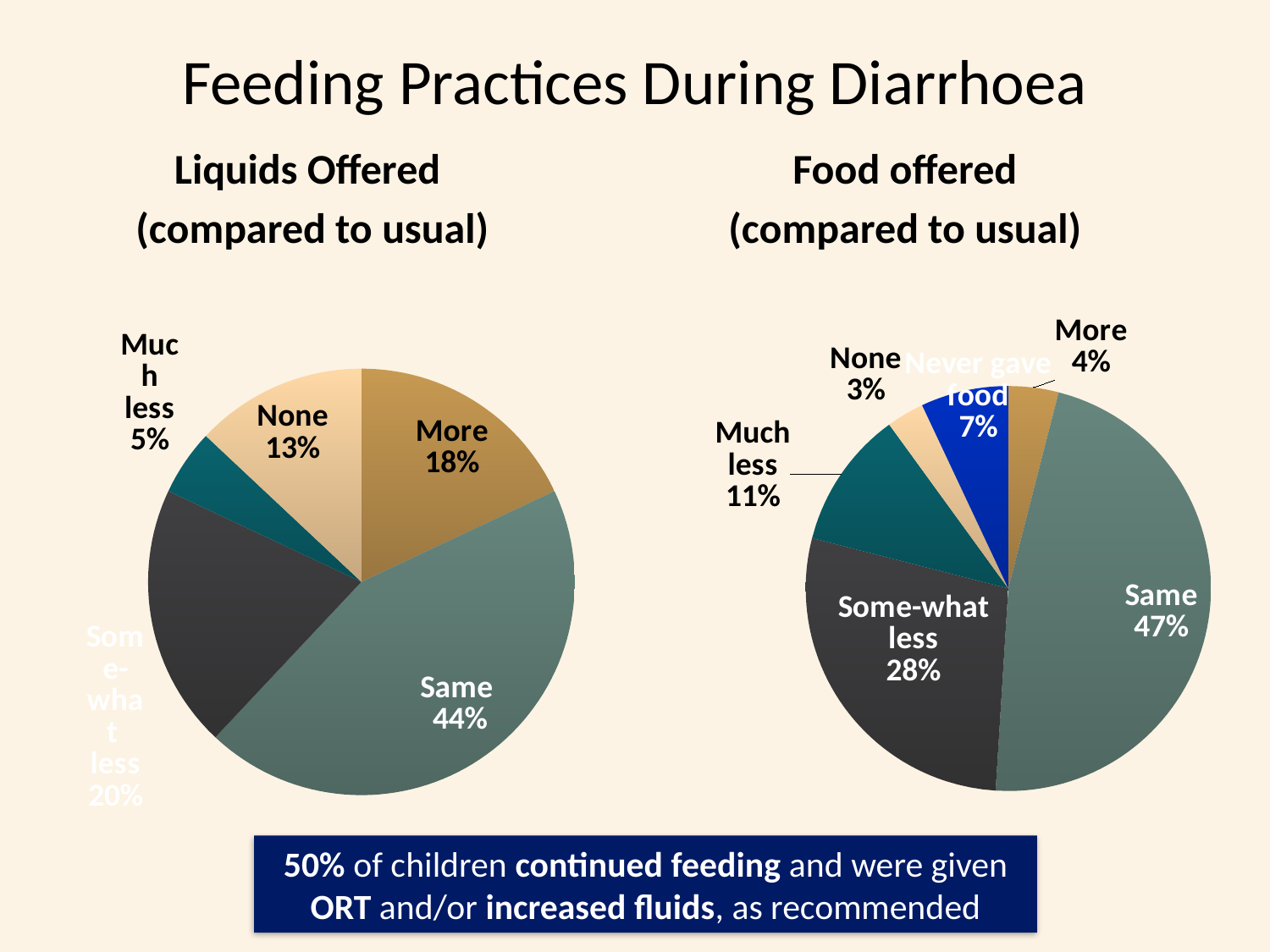

# Feeding Practices During Diarrhoea
Liquids Offered
(compared to usual)
Food offered
(compared to usual)

### Chart

| Category | Sales |
|---|---|
| More | 18.0 |
| Same  | 44.0 |
| Some-what  less | 20.0 |
| Much less | 5.0 |
| None | 13.0 |

### Chart

| Category | Sales |
|---|---|
| More | 4.0 |
| Same | 47.0 |
| Some-what less | 28.0 |
| Much less | 11.0 |
| None | 3.0 |
| Never gave food | 7.0 |
50% of children continued feeding and were given ORT and/or increased fluids, as recommended